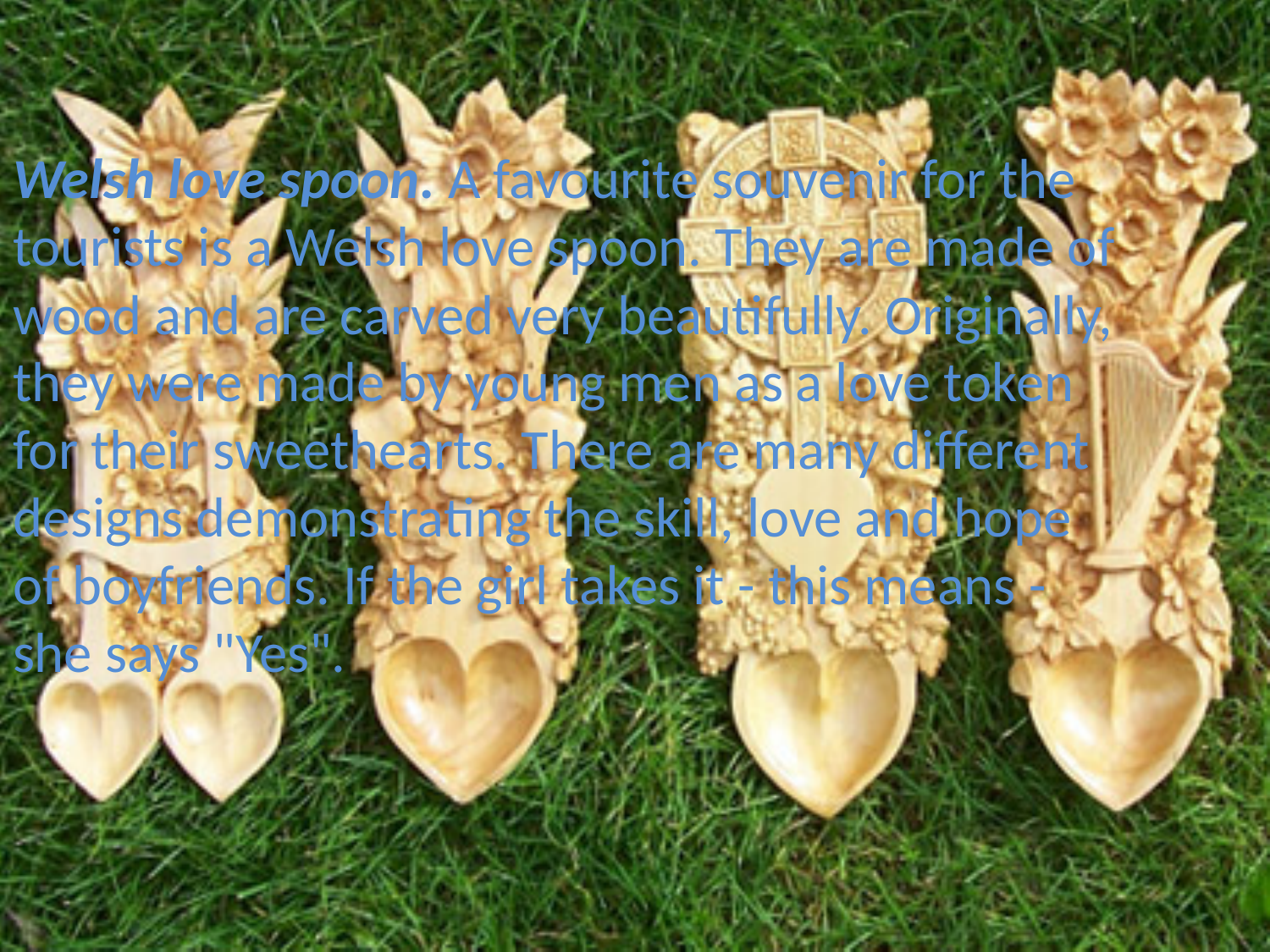

Welsh love spoon. A favourite souvenir for the tourists is a Welsh love spoon. They are made of wood and are carved very beautifully. Originally, they were made by young men as a love token for their sweethearts. There are many different designs demonstrating the skill, love and hope of boyfriends. If the girl takes it - this means - she says "Yes".